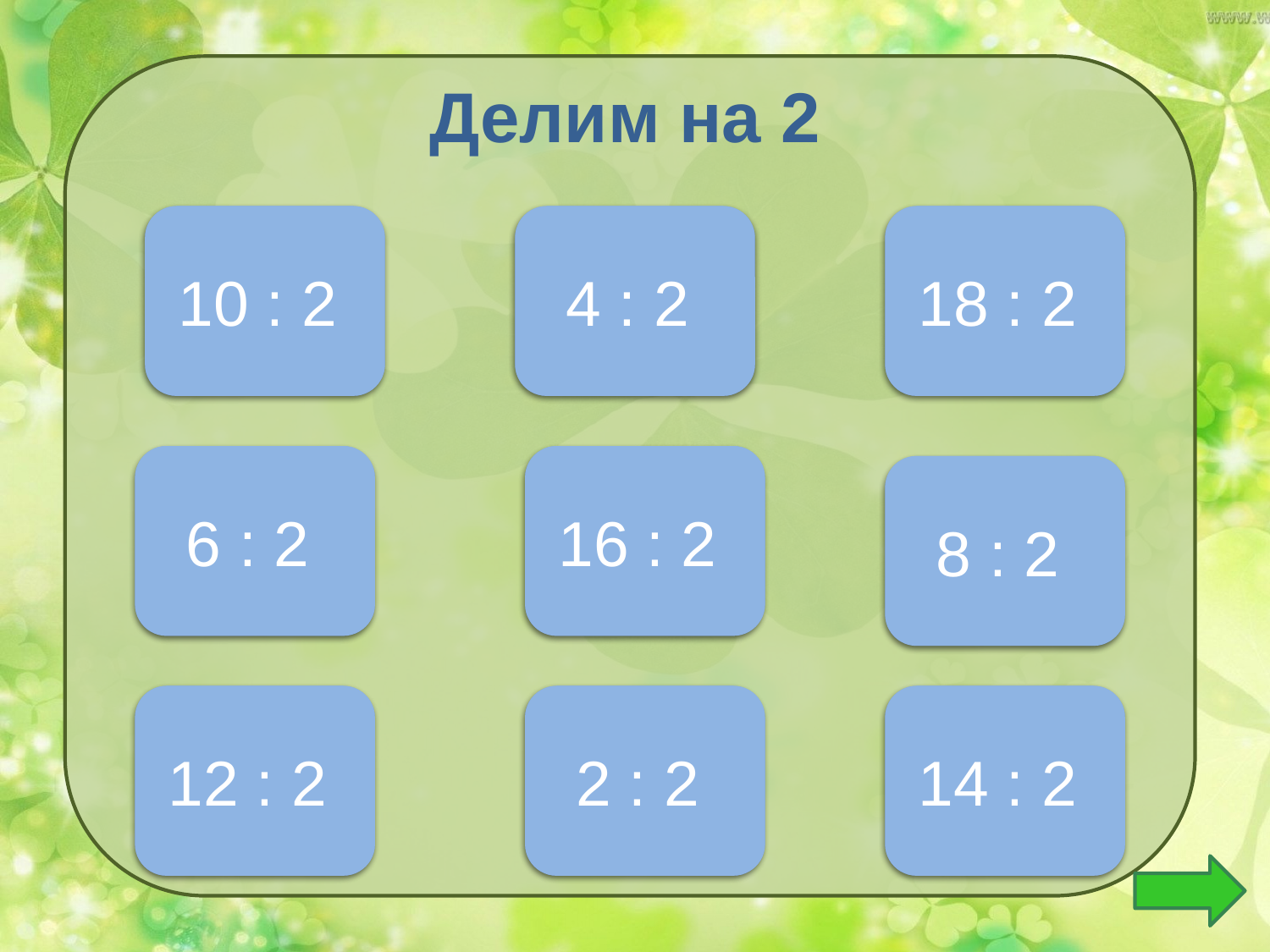

Делим на 2
5
10 : 2

2
4 : 2

9
18 : 2

3
6 : 2

8
16 : 2

4
8 : 2

6
12 : 2

1
2 : 2

7
14 : 2